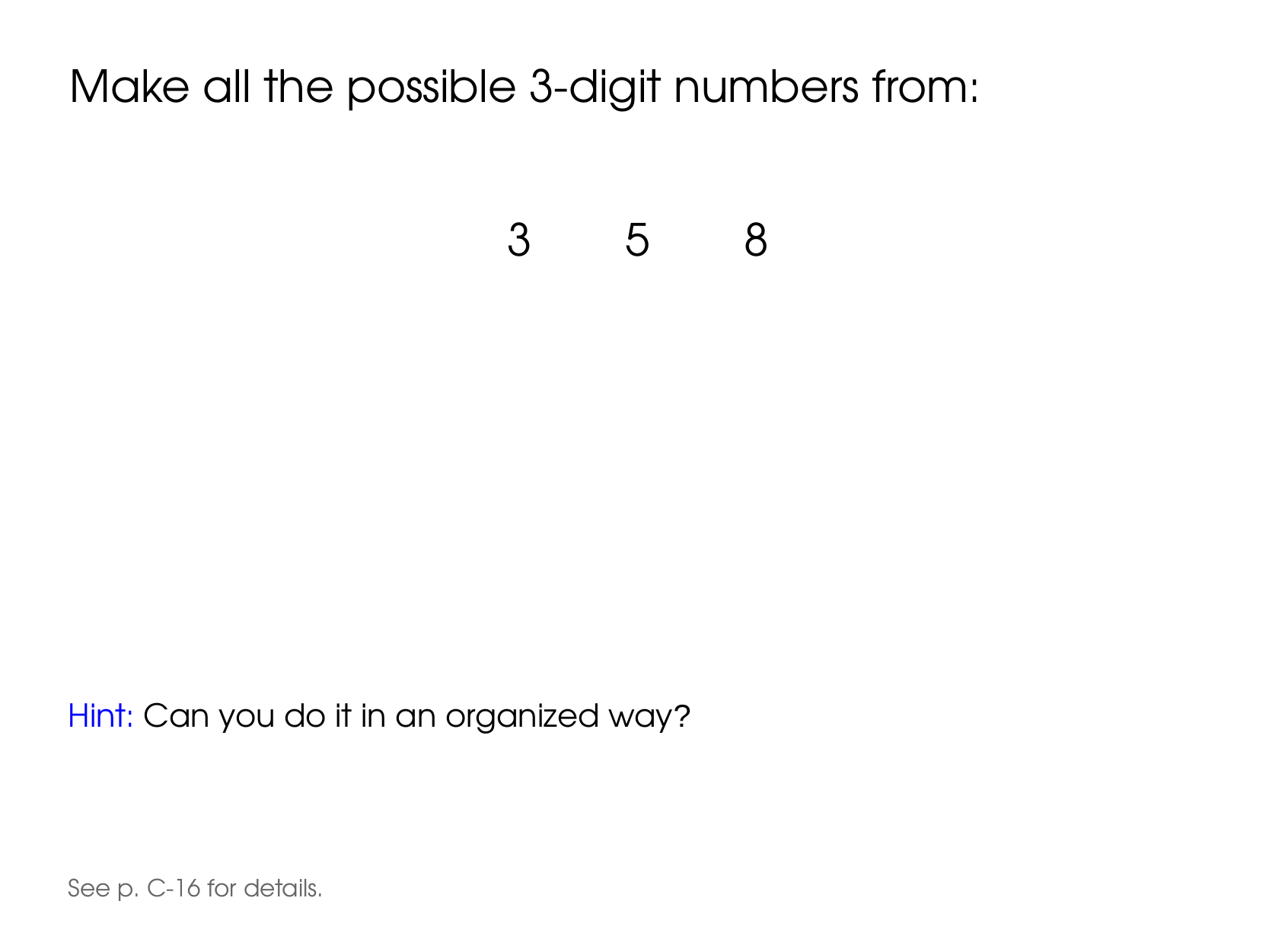

Make all the possible 3-digit numbers from:
3
5
8
Hint: Can you do it in an organized way?
See p. C-16 for details.